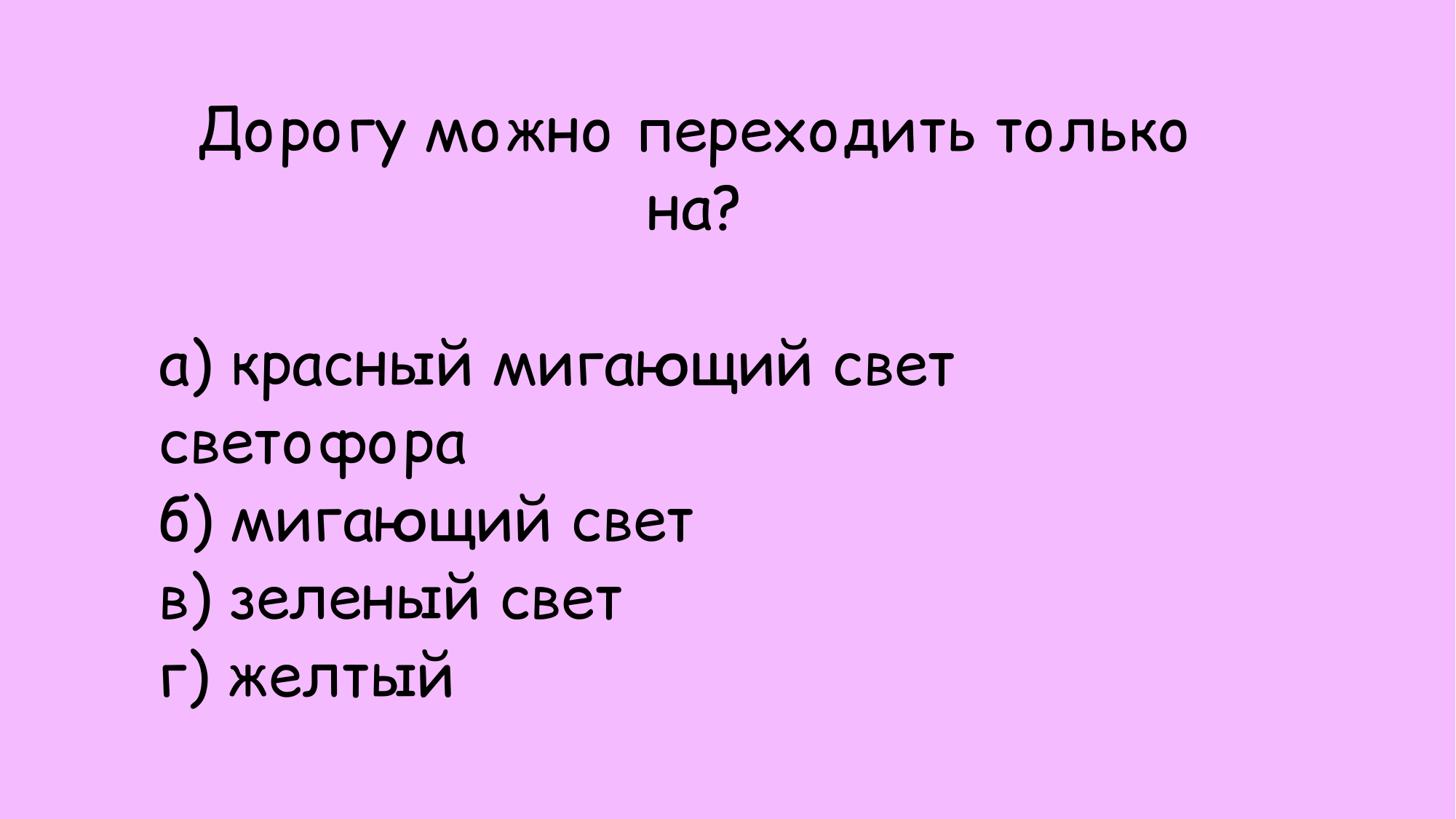

Дорогу можно переходить только на?

а) красный мигающий свет светофора
б) мигающий свет
в) зеленый свет
г) желтый